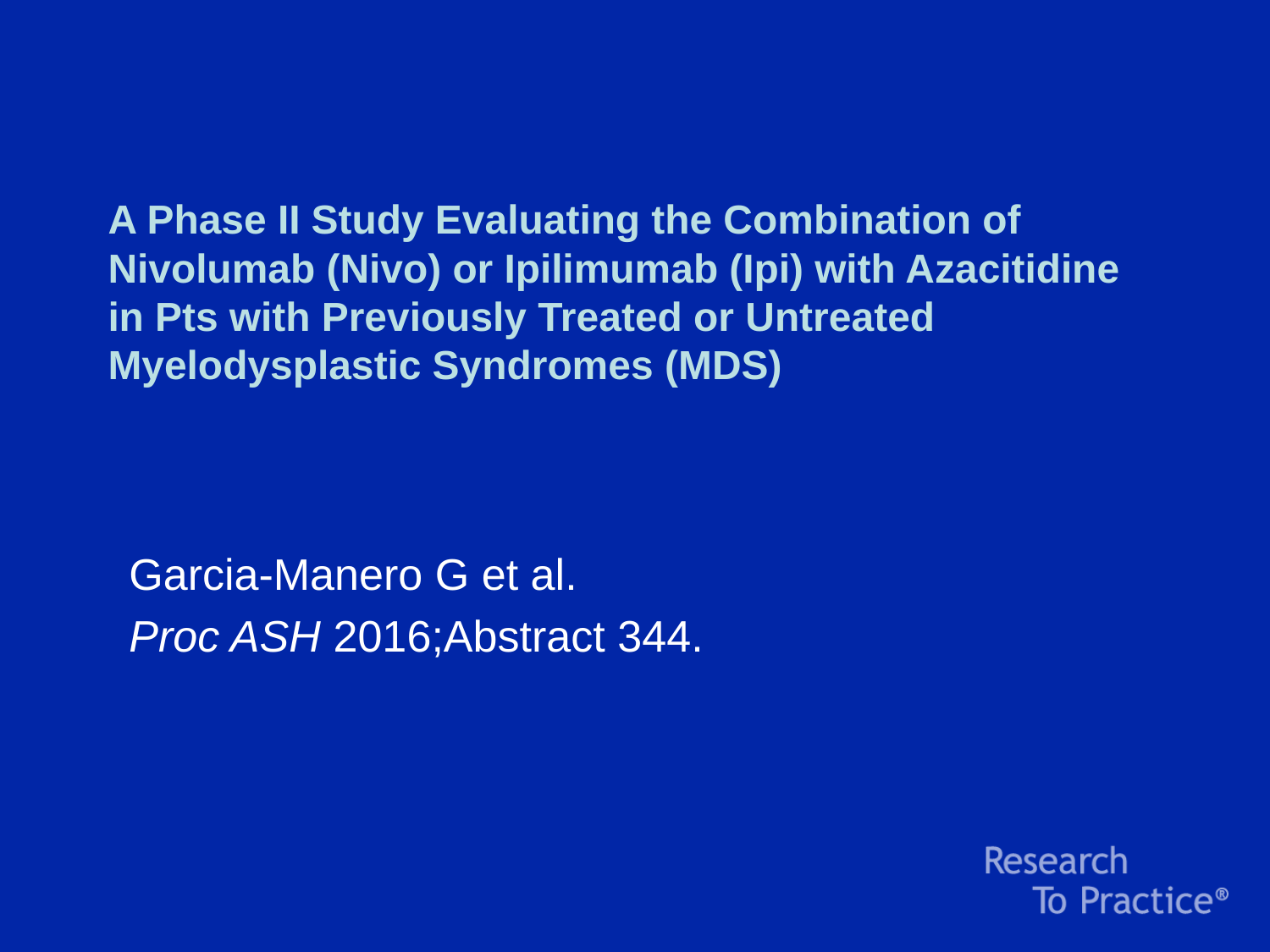

# A Phase II Study Evaluating the Combination of Nivolumab (Nivo) or Ipilimumab (Ipi) with Azacitidine in Pts with Previously Treated or Untreated Myelodysplastic Syndromes (MDS)
Garcia-Manero G et al.
Proc ASH 2016;Abstract 344.